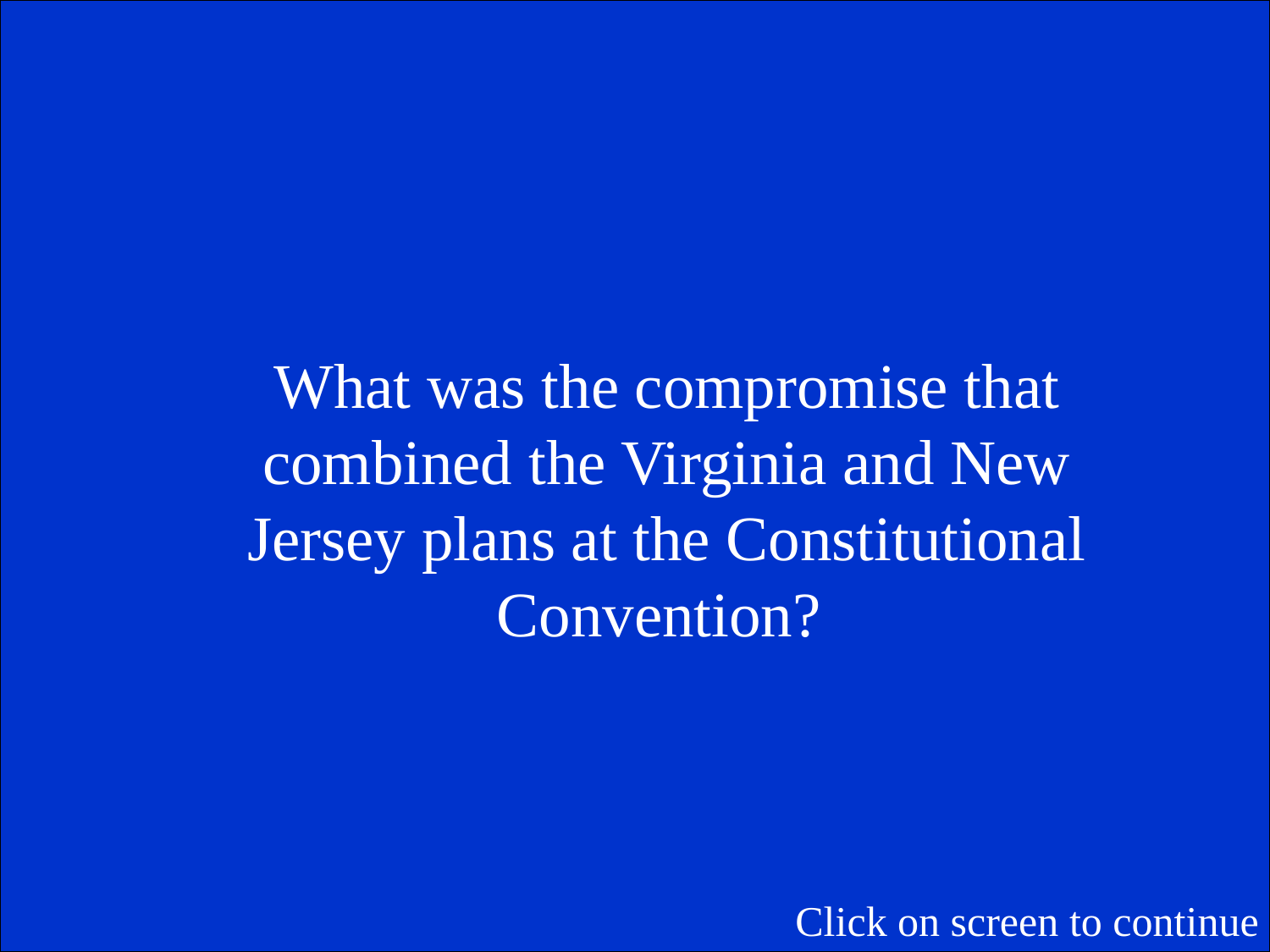

What was the compromise that combined the Virginia and New Jersey plans at the Constitutional Convention?
Click on screen to continue